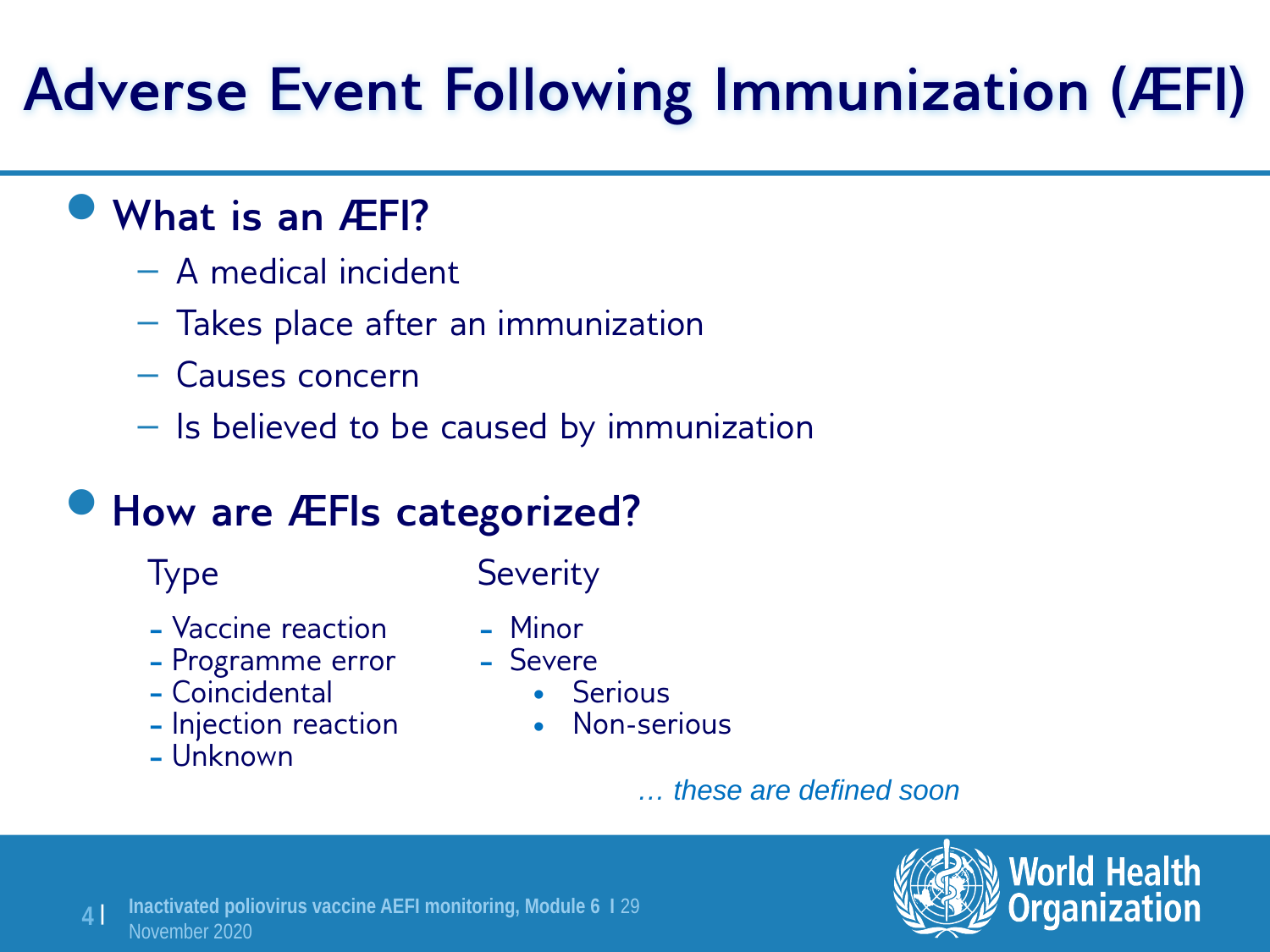

Adverse Event Following Immunization (AEFI)
What is an AEFI?
A medical incident
Takes place after an immunization
Causes concern
Is believed to be caused by immunization
How are AEFIs categorized?

| Type | Severity |
| --- | --- |
| Vaccine reaction Programme error Coincidental Injection reaction Unknown | Minor Severe Serious Non-serious |
… these are defined soon